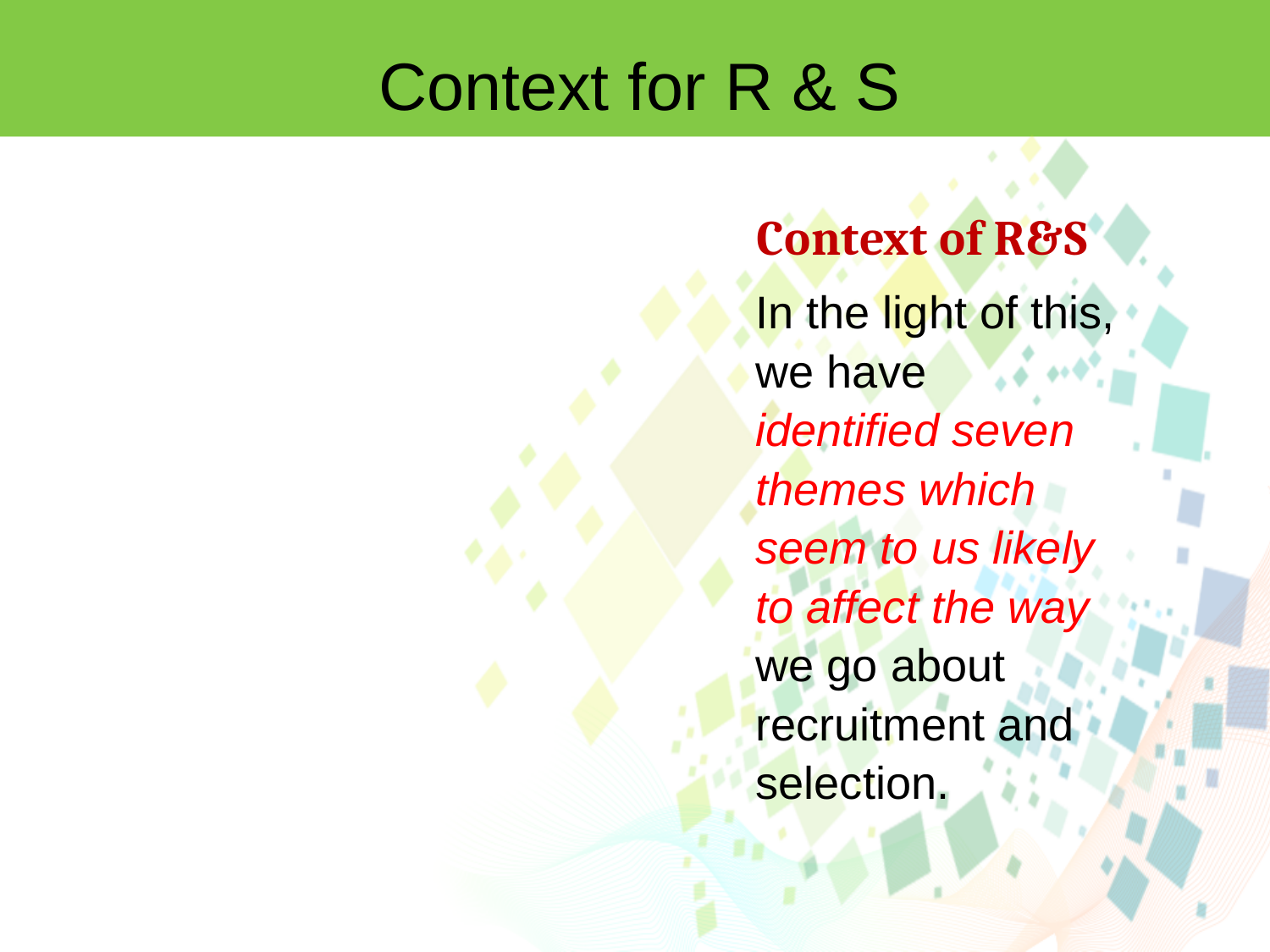

Context for R & S
Context of R&S
In the light of this, we have identified seven themes which seem to us likely to affect the way we go about recruitment and selection.